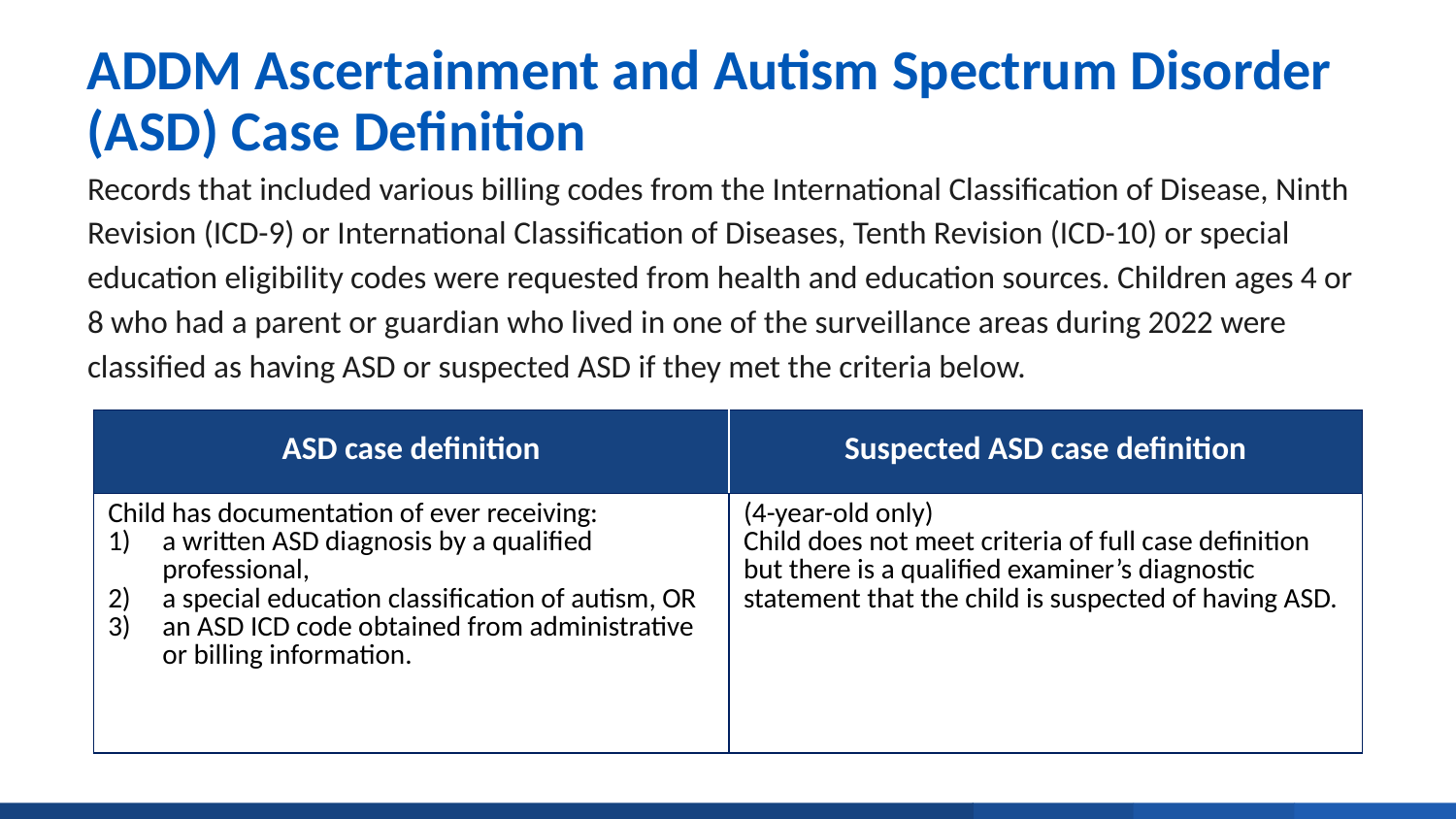

# ADDM Ascertainment and Autism Spectrum Disorder (ASD) Case Definition
Records that included various billing codes from the International Classification of Disease, Ninth Revision (ICD-9) or International Classification of Diseases, Tenth Revision (ICD-10) or special education eligibility codes were requested from health and education sources. Children ages 4 or 8 who had a parent or guardian who lived in one of the surveillance areas during 2022 were classified as having ASD or suspected ASD if they met the criteria below.
| ASD case definition | Suspected ASD case definition |
| --- | --- |
| Child has documentation of ever receiving: a written ASD diagnosis by a qualified professional, a special education classification of autism, OR an ASD ICD code obtained from administrative or billing information. | (4-year-old only) Child does not meet criteria of full case definition but there is a qualified examiner’s diagnostic statement that the child is suspected of having ASD. |